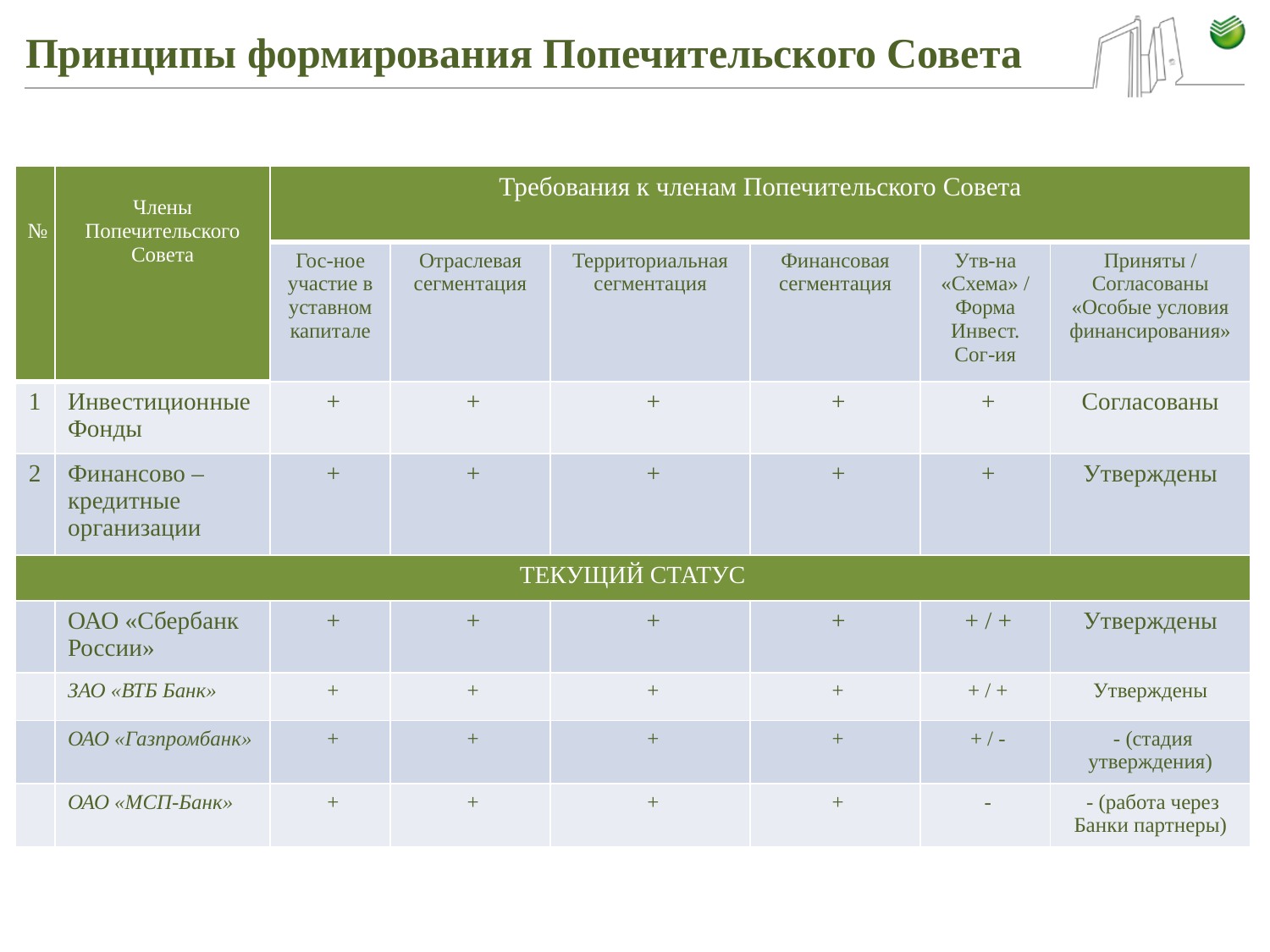

# Принципы формирования Попечительского Совета
| № | Члены Попечительского Совета | Требования к членам Попечительского Совета |  |  |  |  |  |
| --- | --- | --- | --- | --- | --- | --- | --- |
|  |  | Гос-ное участие в уставном капитале | Отраслевая сегментация | Территориальная сегментация | Финансовая сегментация | Утв-на «Схема» / Форма Инвест. Сог-ия | Приняты / Согласованы «Особые условия финансирования» |
| 1 | Инвестиционные Фонды | + | + | + | + | + | Согласованы |
| 2 | Финансово – кредитные организации | + | + | + | + | + | Утверждены |
| ТЕКУЩИЙ СТАТУС |  |  |  |  |  |  |  |
|  | ОАО «Сбербанк России» | + | + | + | + | + / + | Утверждены |
|  | ЗАО «ВТБ Банк» | + | + | + | + | + / + | Утверждены |
|  | ОАО «Газпромбанк» | + | + | + | + | + / - | - (стадия утверждения) |
|  | ОАО «МСП-Банк» | + | + | + | + | - | - (работа через Банки партнеры) |